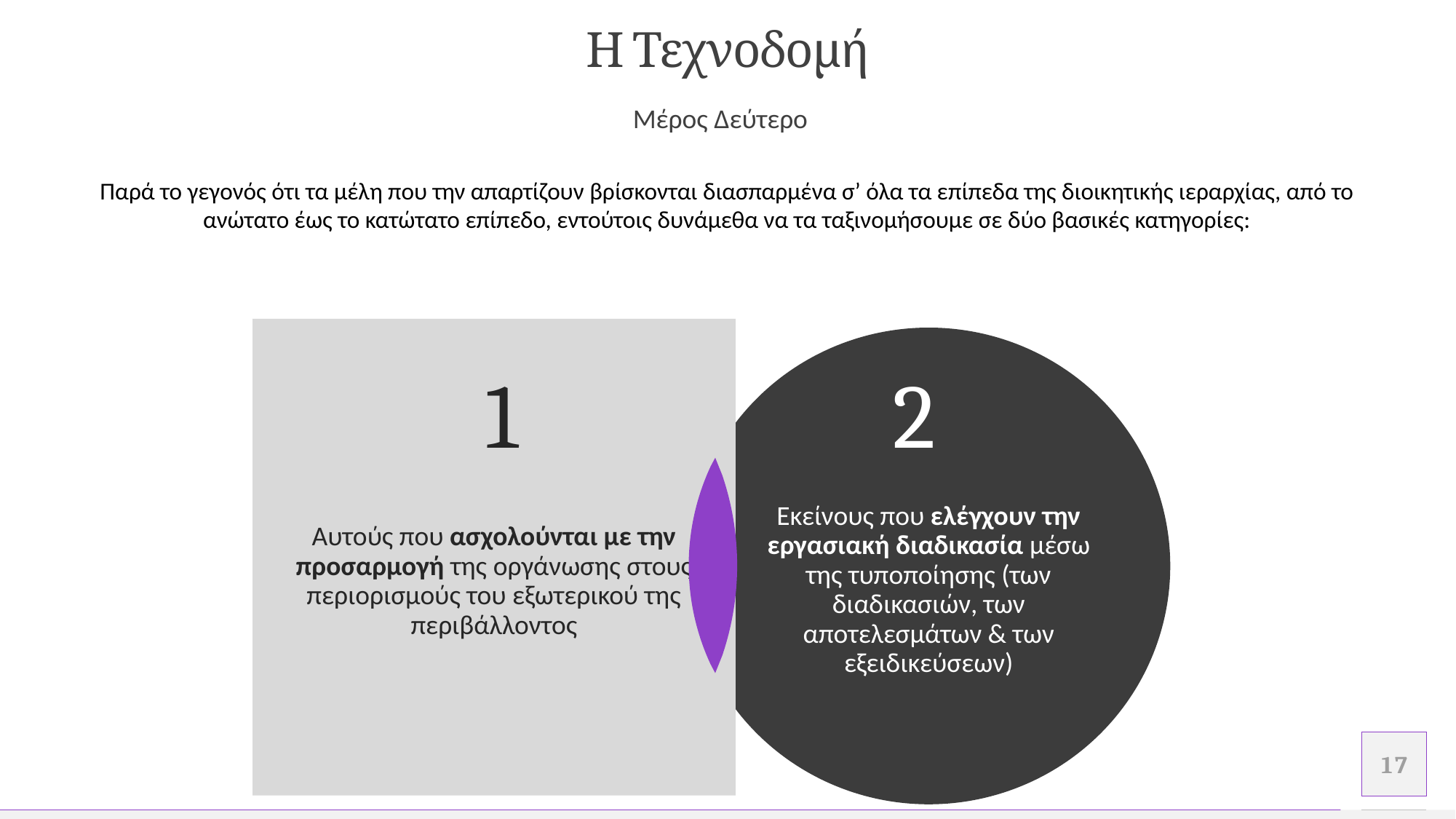

# Η Τεχνοδομή
Μέρος Δεύτερο
Παρά το γεγονός ότι τα μέλη που την απαρτίζουν βρίσκονται διασπαρμένα σ’ όλα τα επίπεδα της διοικητικής ιεραρχίας, από το ανώτατο έως το κατώτατο επίπεδο, εντούτοις δυνάμεθα να τα ταξινομήσουμε σε δύο βασικές κατηγορίες:
1
2

Αυτούς που ασχολούνται με την προσαρμογή της οργάνωσης στους περιορισμούς του εξωτερικού της περιβάλλοντος

Εκείνους που ελέγχουν την εργασιακή διαδικασία μέσω της τυποποίησης (των διαδικασιών, των αποτελεσμάτων & των εξειδικεύσεων)

.
.
17